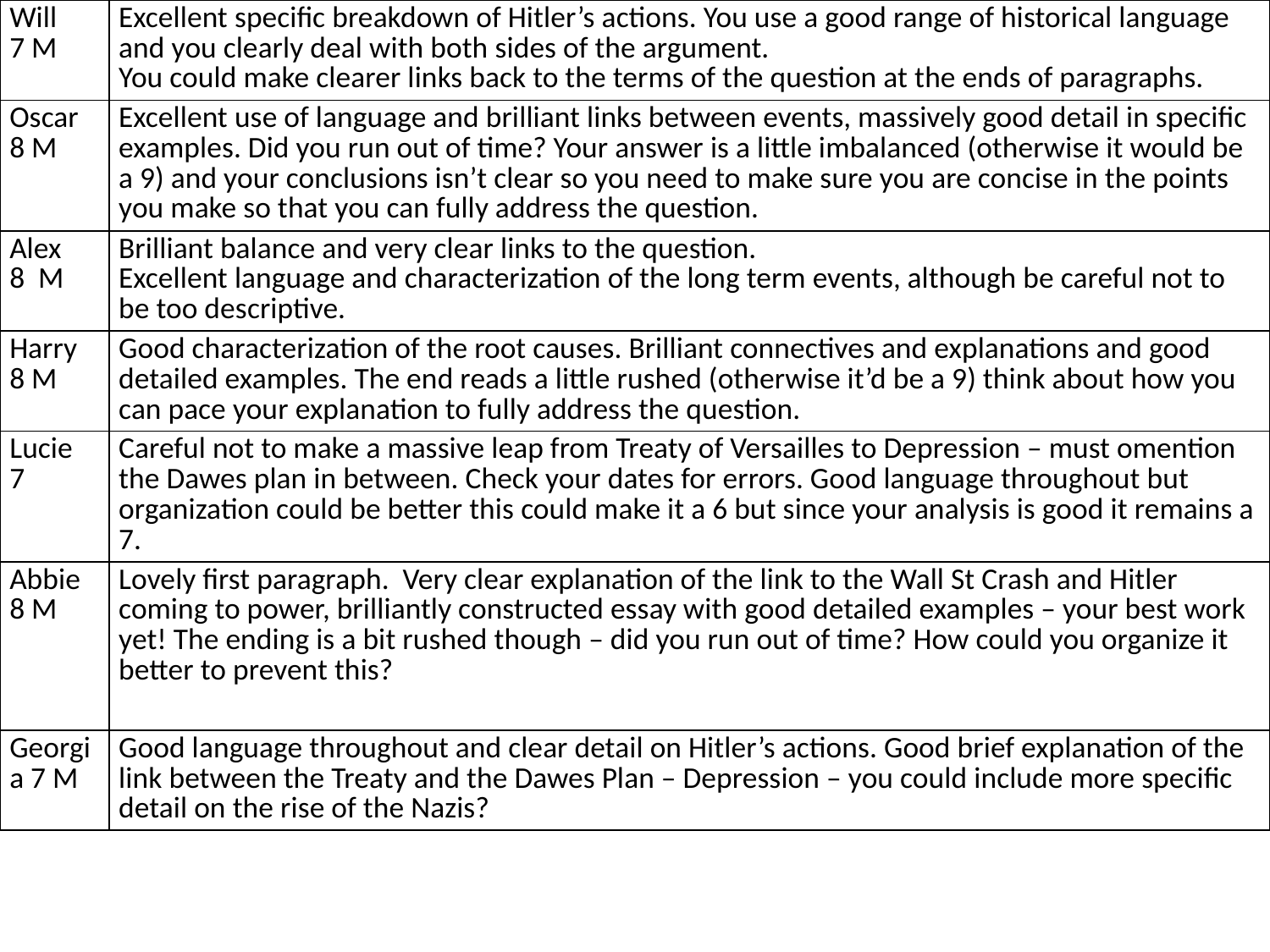

| Will 7 M | Excellent specific breakdown of Hitler’s actions. You use a good range of historical language and you clearly deal with both sides of the argument. You could make clearer links back to the terms of the question at the ends of paragraphs. |
| --- | --- |
| Oscar 8 M | Excellent use of language and brilliant links between events, massively good detail in specific examples. Did you run out of time? Your answer is a little imbalanced (otherwise it would be a 9) and your conclusions isn’t clear so you need to make sure you are concise in the points you make so that you can fully address the question. |
| Alex 8 M | Brilliant balance and very clear links to the question. Excellent language and characterization of the long term events, although be careful not to be too descriptive. |
| Harry 8 M | Good characterization of the root causes. Brilliant connectives and explanations and good detailed examples. The end reads a little rushed (otherwise it’d be a 9) think about how you can pace your explanation to fully address the question. |
| Lucie 7 | Careful not to make a massive leap from Treaty of Versailles to Depression – must omention the Dawes plan in between. Check your dates for errors. Good language throughout but organization could be better this could make it a 6 but since your analysis is good it remains a 7. |
| Abbie 8 M | Lovely first paragraph. Very clear explanation of the link to the Wall St Crash and Hitler coming to power, brilliantly constructed essay with good detailed examples – your best work yet! The ending is a bit rushed though – did you run out of time? How could you organize it better to prevent this? |
| Georgia 7 M | Good language throughout and clear detail on Hitler’s actions. Good brief explanation of the link between the Treaty and the Dawes Plan – Depression – you could include more specific detail on the rise of the Nazis? |